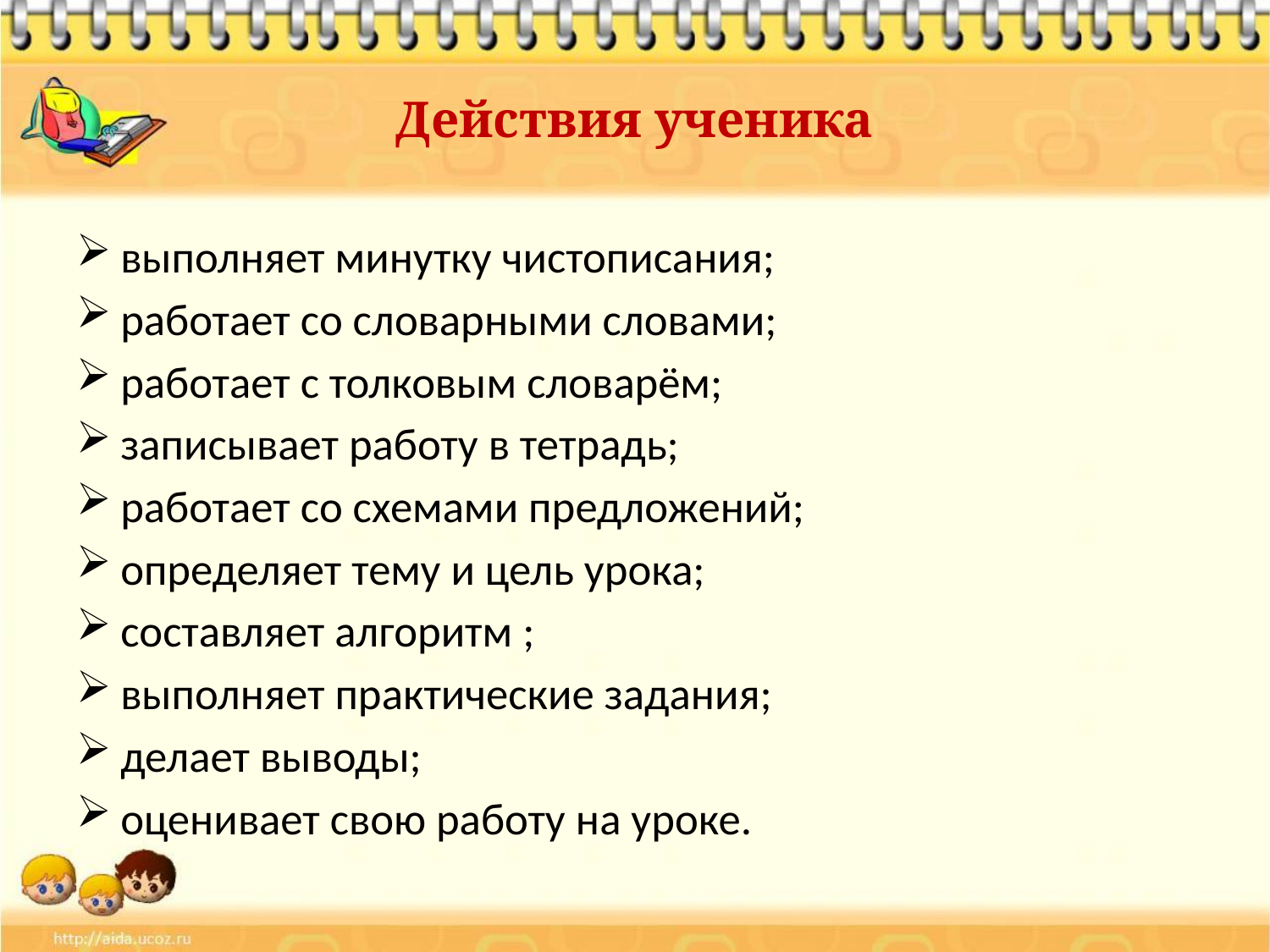

# Действия ученика
выполняет минутку чистописания;
работает со словарными словами;
работает с толковым словарём;
записывает работу в тетрадь;
работает со схемами предложений;
определяет тему и цель урока;
составляет алгоритм ;
выполняет практические задания;
делает выводы;
оценивает свою работу на уроке.